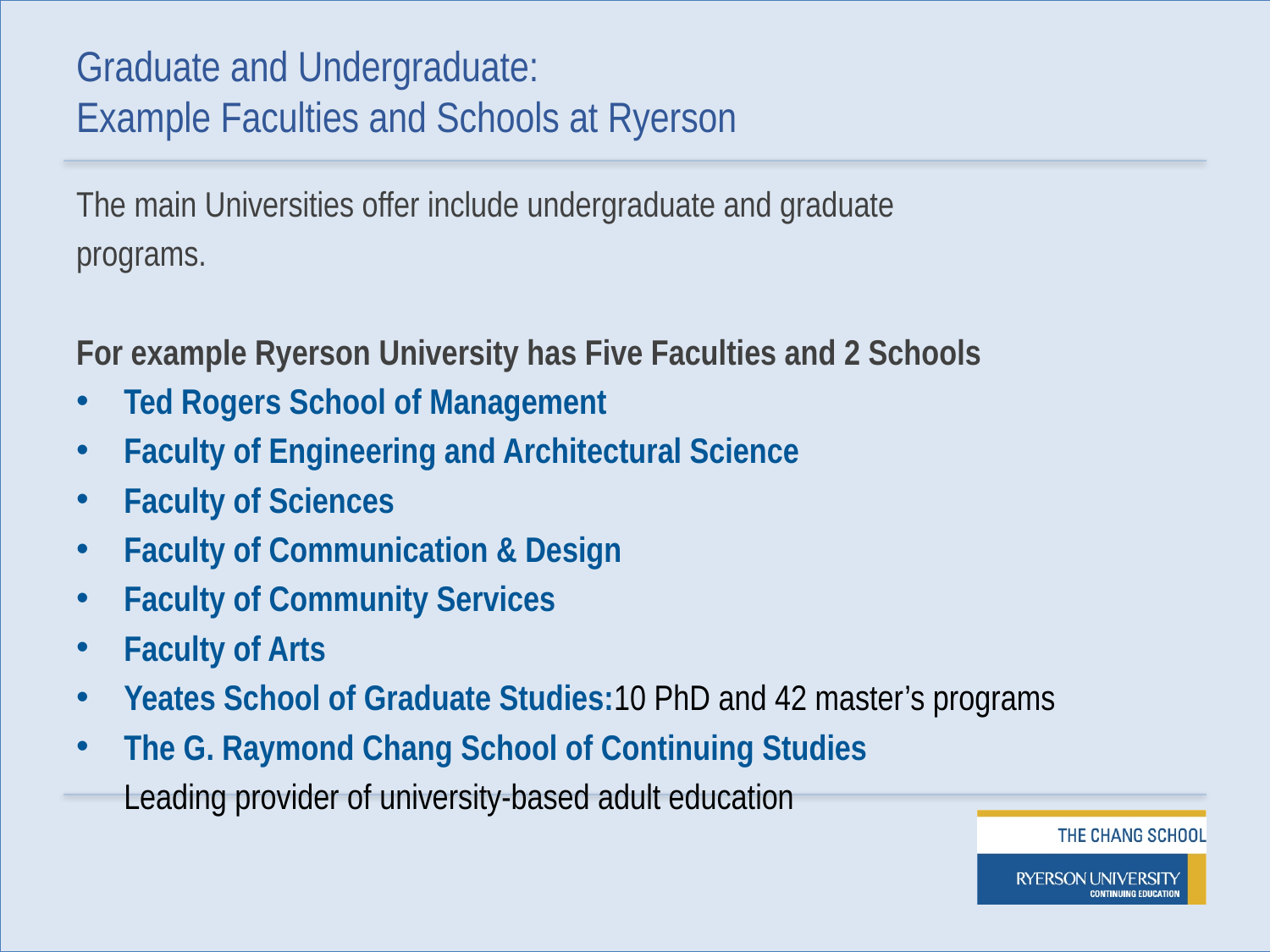

Graduate and Undergraduate:
Example Faculties and Schools at Ryerson
The main Universities offer include undergraduate and graduate
programs.

For example Ryerson University has Five Faculties and 2 Schools
Ted Rogers School of Management
Faculty of Engineering and Architectural Science
Faculty of Sciences
Faculty of Communication & Design
Faculty of Community Services
Faculty of Arts
Yeates School of Graduate Studies:10 PhD and 42 master’s programs
The G. Raymond Chang School of Continuing Studies
	Leading provider of university-based adult education